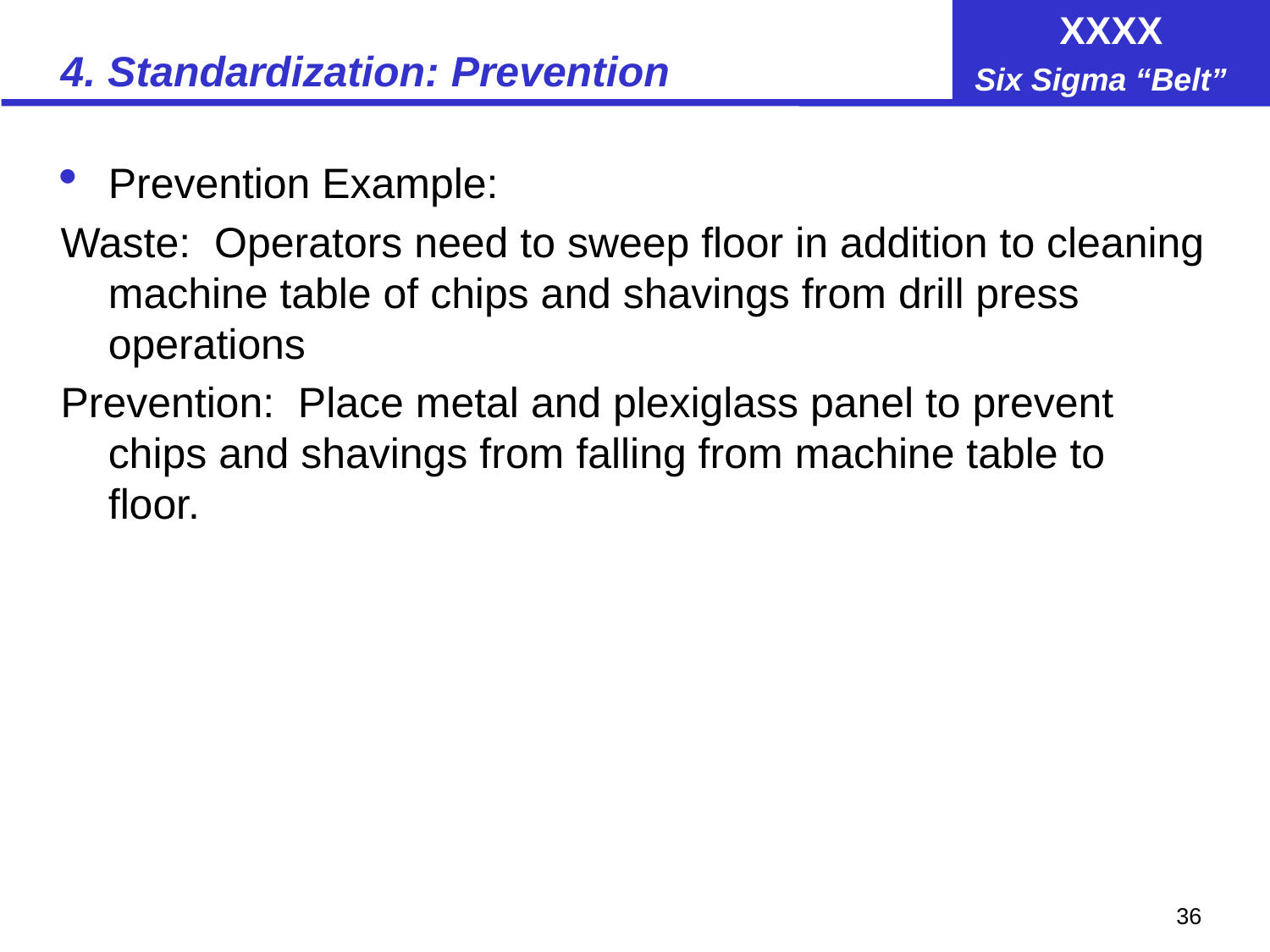

# 4. Standardization: Prevention
Prevention Example:
Waste:  Operators need to sweep floor in addition to cleaning machine table of chips and shavings from drill press operations
Prevention:  Place metal and plexiglass panel to prevent chips and shavings from falling from machine table to floor.